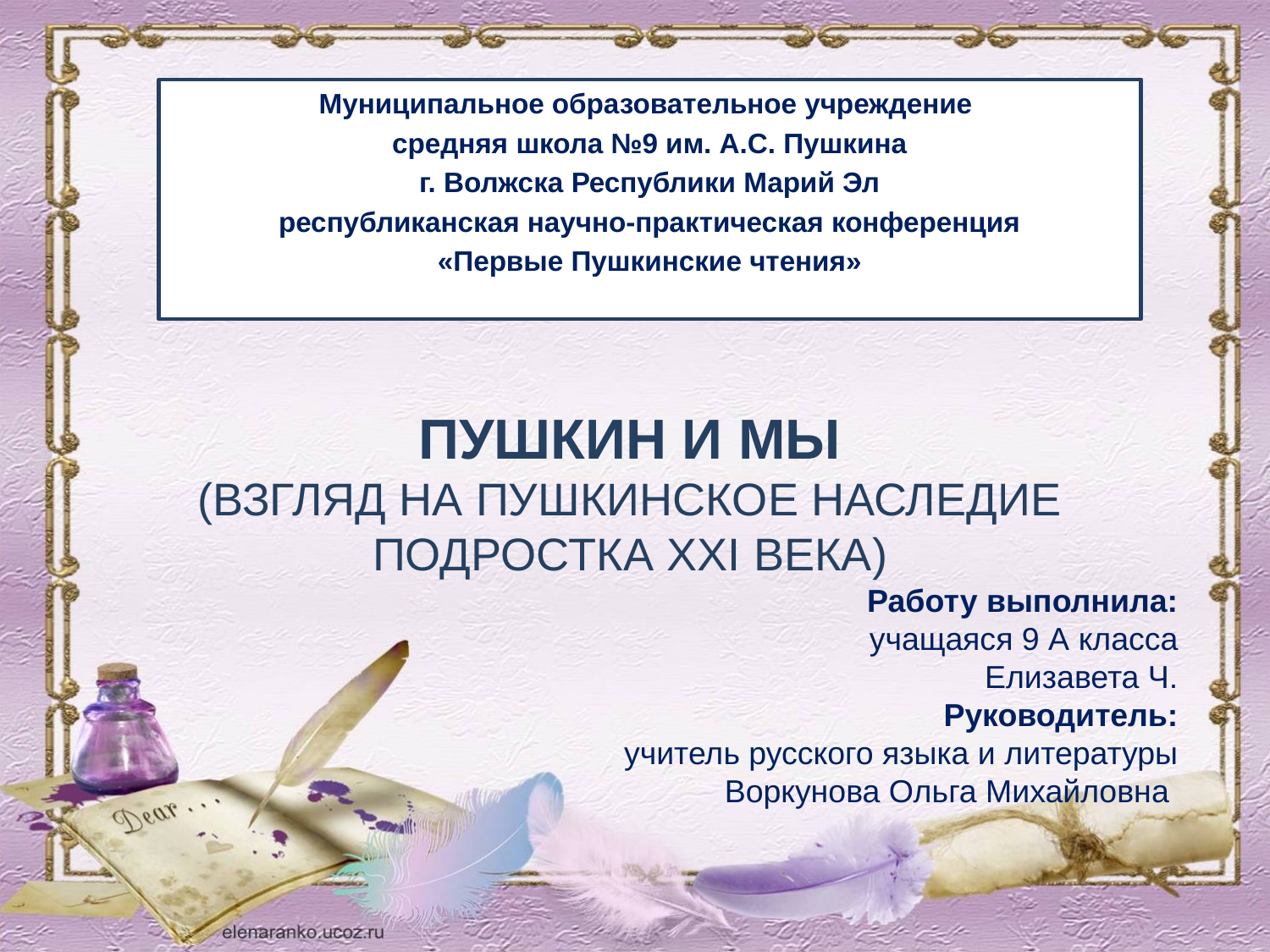

Муниципальное образовательное учреждение
средняя школа №9 им. А.С. Пушкина
г. Волжска Республики Марий Эл
республиканская научно-практическая конференция
«Первые Пушкинские чтения»

ПУШКИН И МЫ
(ВЗГЛЯД НА ПУШКИНСКОЕ НАСЛЕДИЕ ПОДРОСТКА XXI ВЕКА)
Работу выполнила:
учащаяся 9 А класса
Елизавета Ч.
Руководитель:
учитель русского языка и литературы
Воркунова Ольга Михайловна